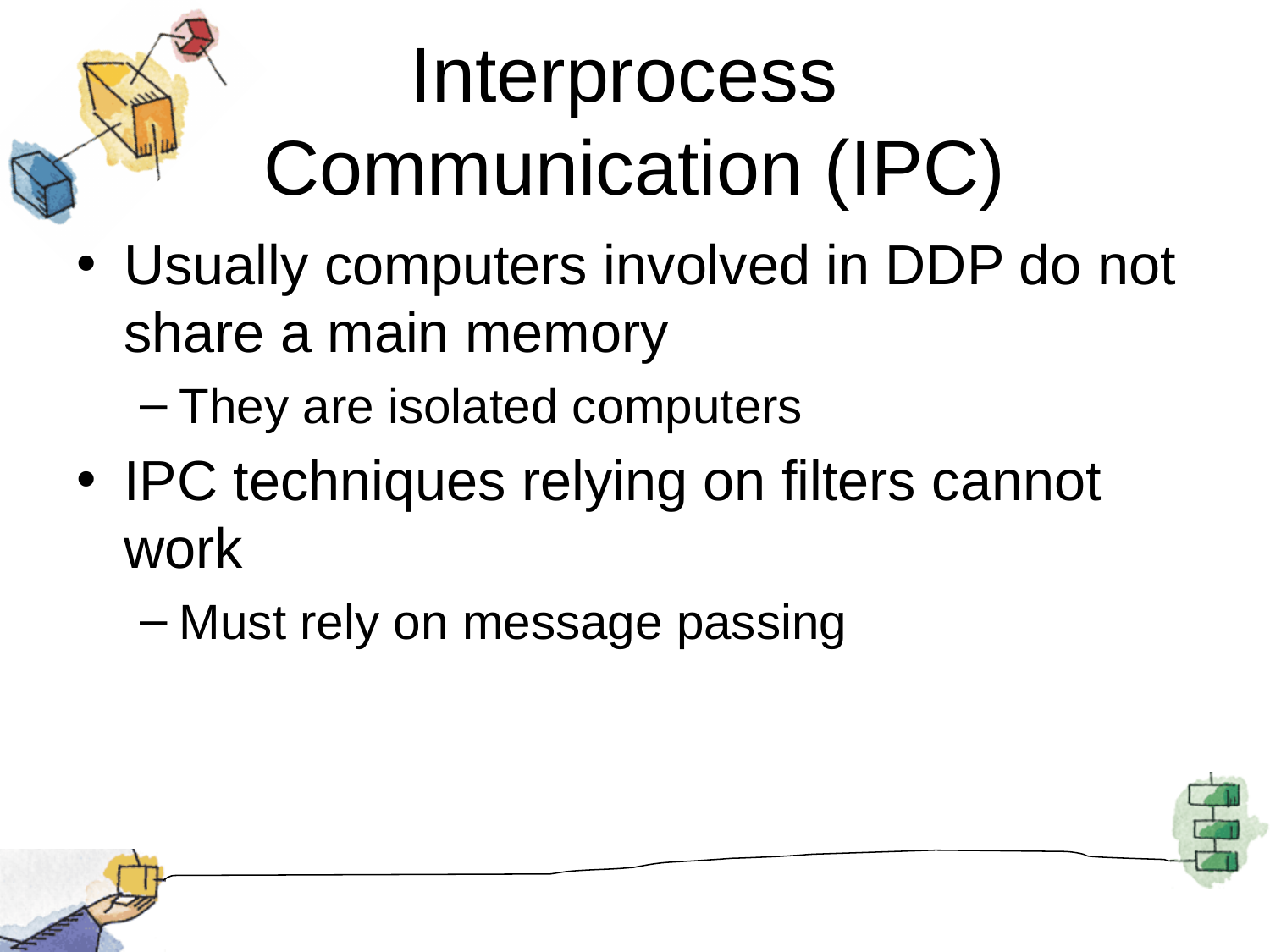

# Interprocess Communication (IPC)
Usually computers involved in DDP do not share a main memory
They are isolated computers
IPC techniques relying on filters cannot work
Must rely on message passing